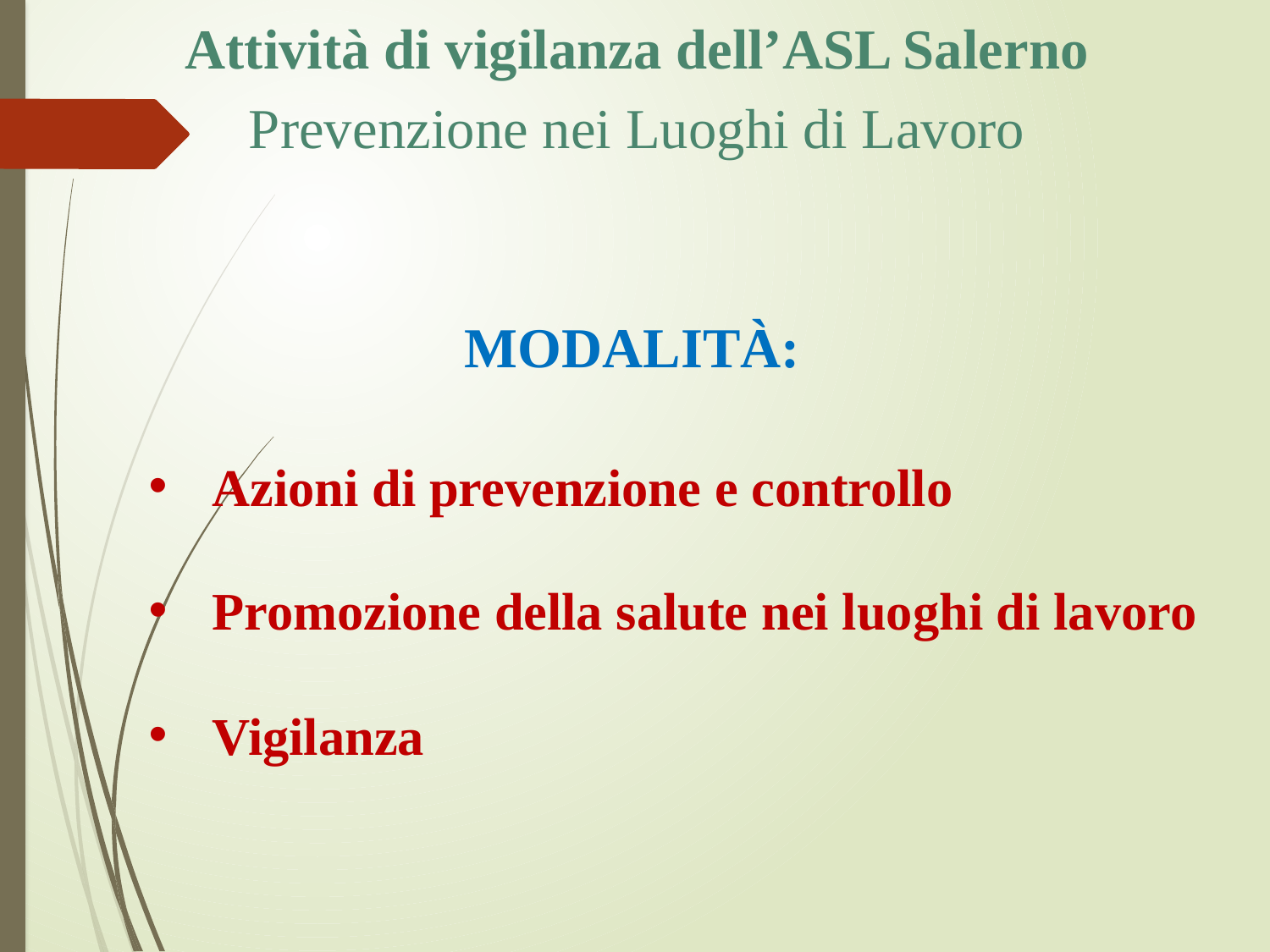

Attività di vigilanza dell’ASL Salerno
Prevenzione nei Luoghi di Lavoro
MODALITÀ:
Azioni di prevenzione e controllo
Promozione della salute nei luoghi di lavoro
Vigilanza